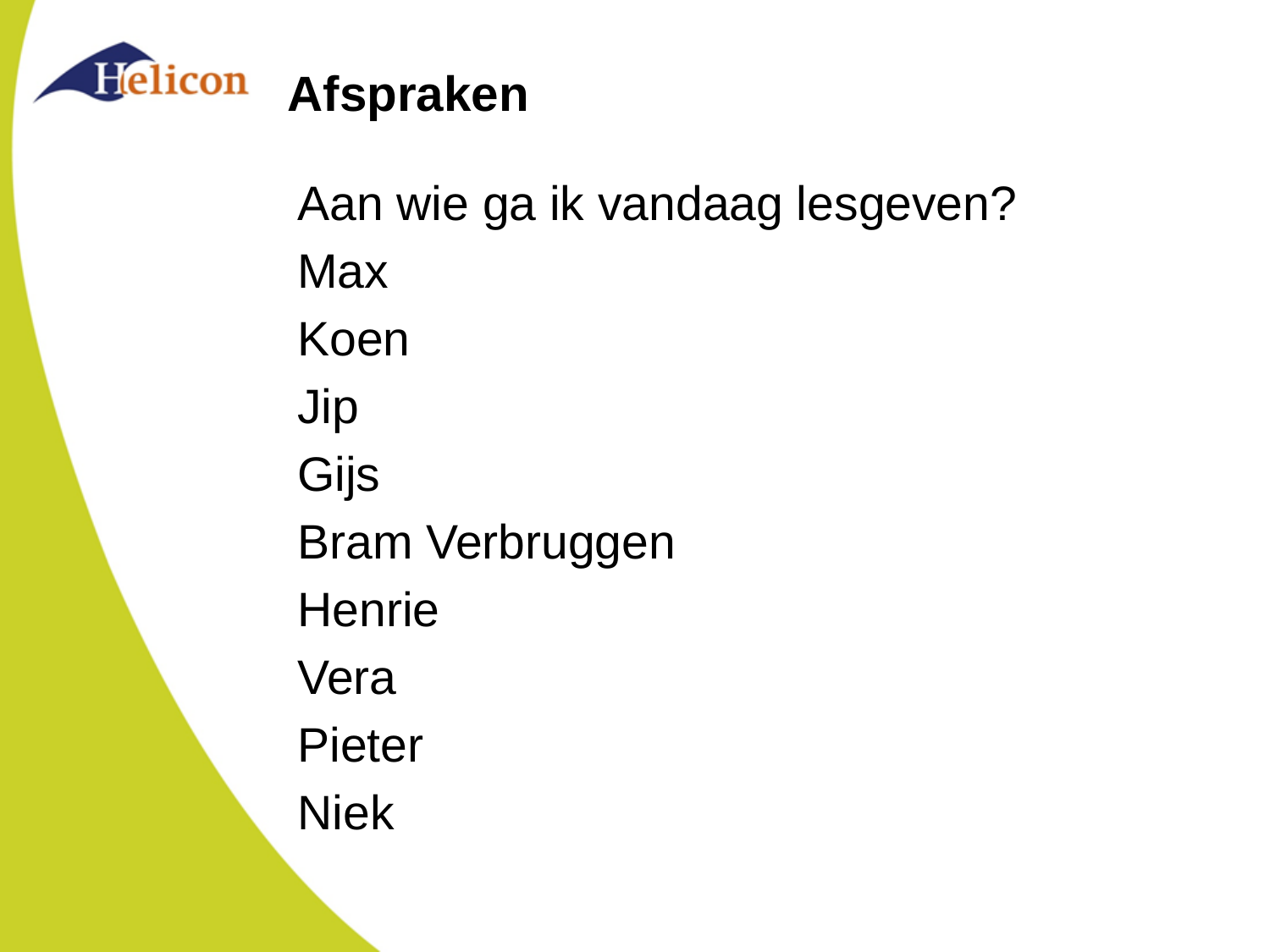

# Afspraken
Aan wie ga ik vandaag lesgeven?
Max
Koen
Jip
Gijs
Bram Verbruggen
Henrie
Vera
Pieter
Niek